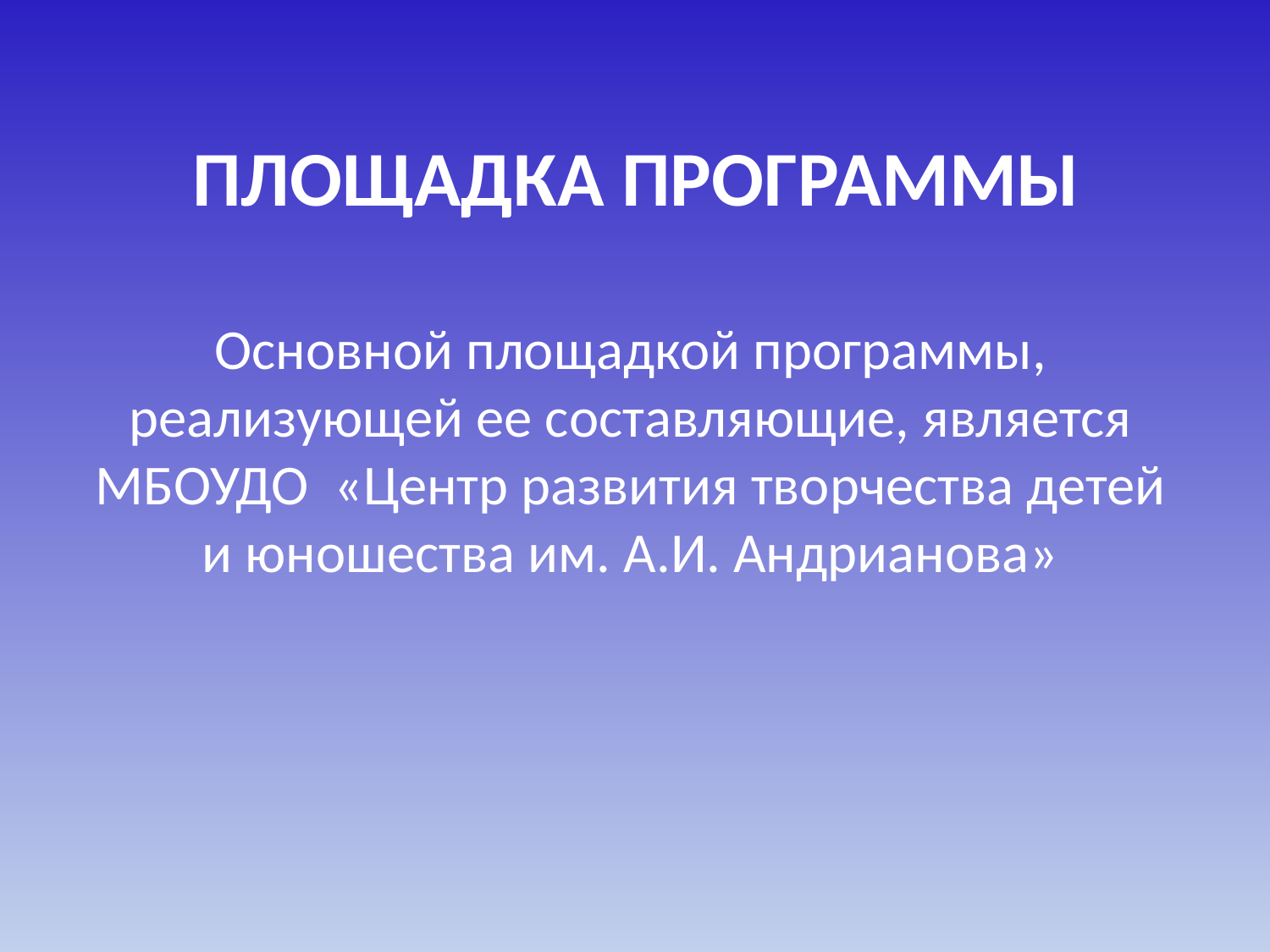

# ПЛОЩАДКА ПРОГРАММЫ
Основной площадкой программы, реализующей ее составляющие, является МБОУДО  «Центр развития творчества детей и юношества им. А.И. Андрианова»